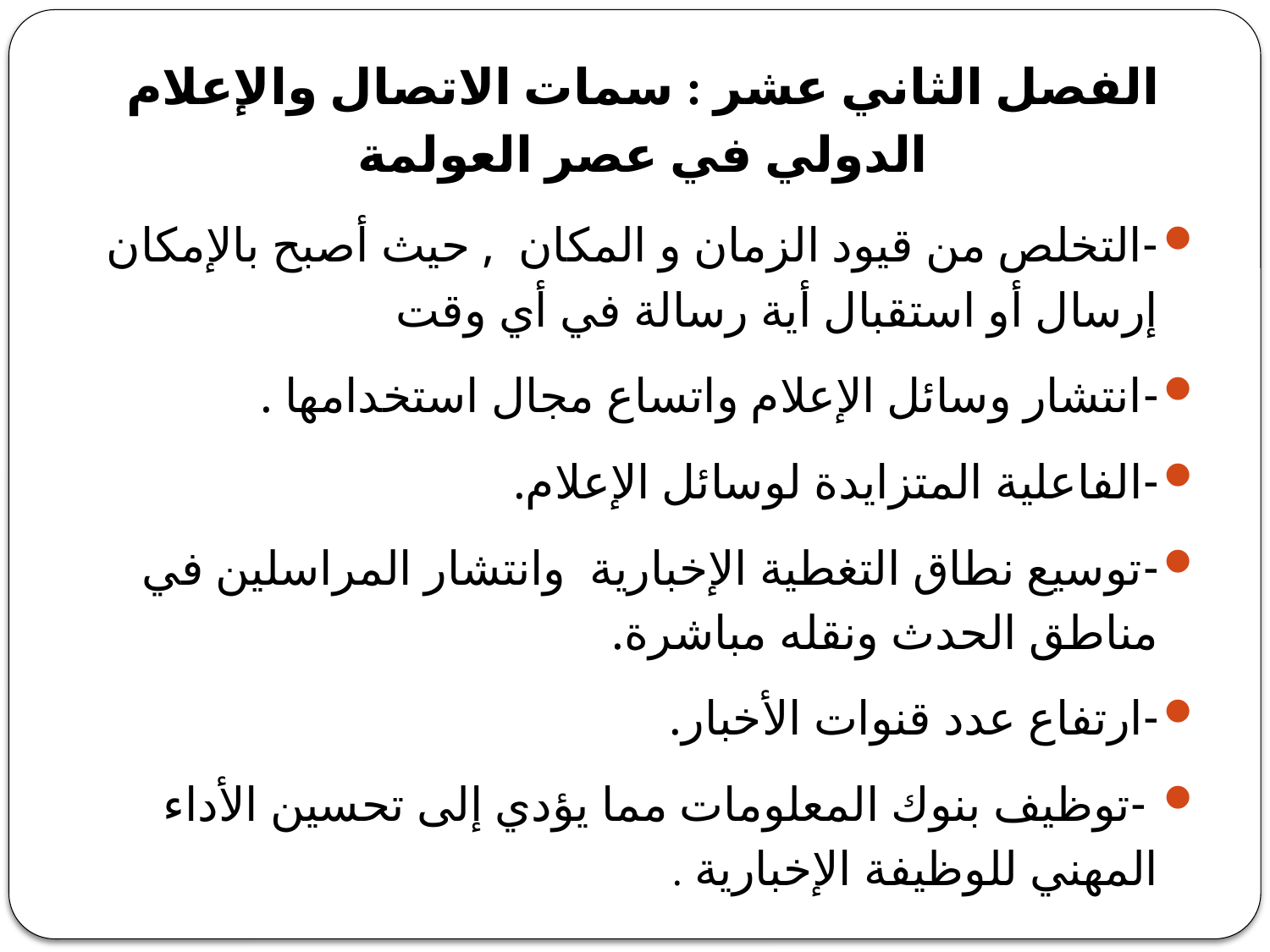

# الفصل الثاني عشر : سمات الاتصال والإعلام الدولي في عصر العولمة
-التخلص من قيود الزمان و المكان  , حيث أصبح بالإمكان إرسال أو استقبال أية رسالة في أي وقت
-انتشار وسائل الإعلام واتساع مجال استخدامها .
-الفاعلية المتزايدة لوسائل الإعلام.
-توسيع نطاق التغطية الإخبارية  وانتشار المراسلين في مناطق الحدث ونقله مباشرة.
-ارتفاع عدد قنوات الأخبار.
 -توظيف بنوك المعلومات مما يؤدي إلى تحسين الأداء المهني للوظيفة الإخبارية .